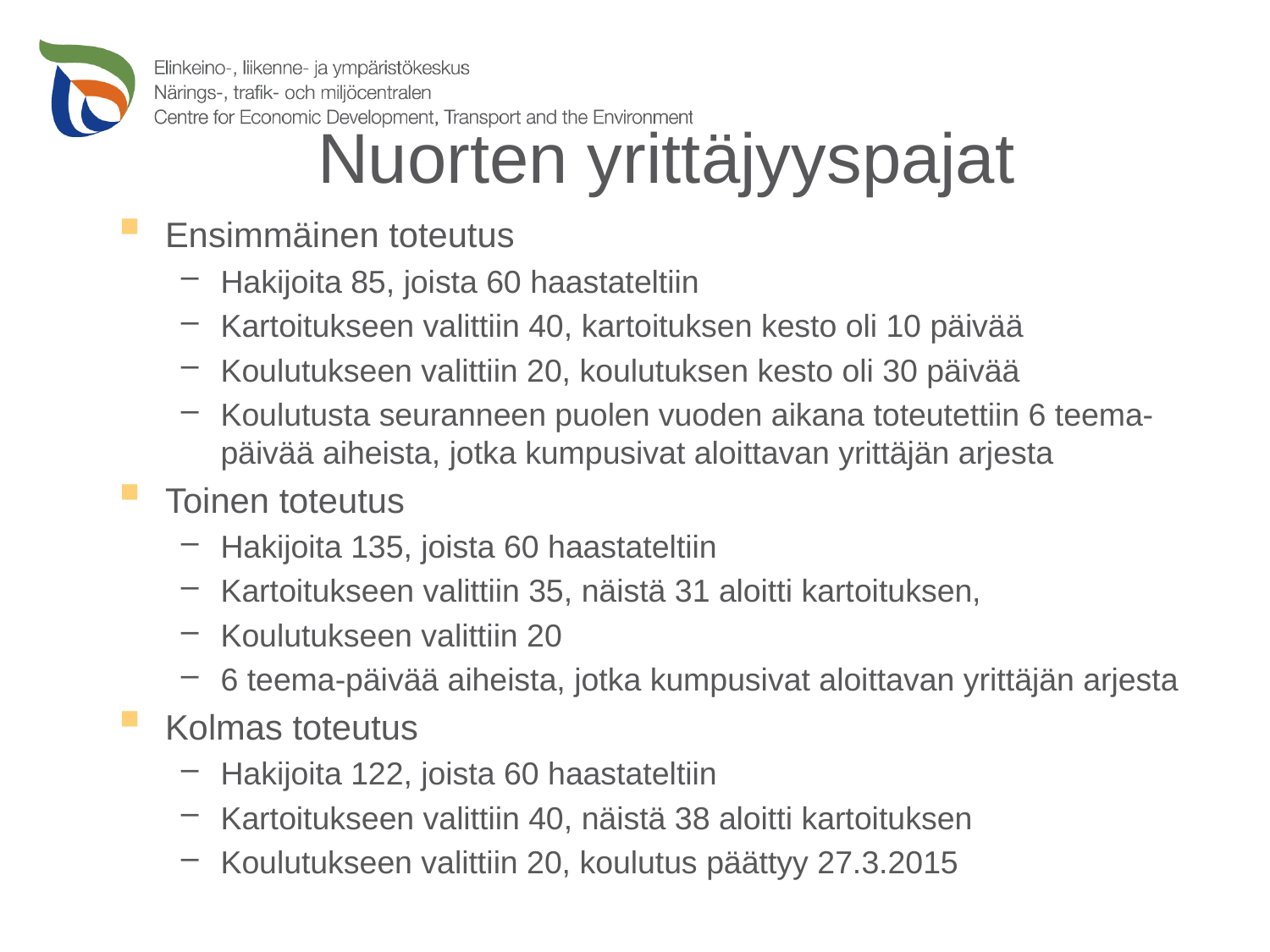

# Nuorten yrittäjyyspajat
Ensimmäinen toteutus
Hakijoita 85, joista 60 haastateltiin
Kartoitukseen valittiin 40, kartoituksen kesto oli 10 päivää
Koulutukseen valittiin 20, koulutuksen kesto oli 30 päivää
Koulutusta seuranneen puolen vuoden aikana toteutettiin 6 teema-päivää aiheista, jotka kumpusivat aloittavan yrittäjän arjesta
Toinen toteutus
Hakijoita 135, joista 60 haastateltiin
Kartoitukseen valittiin 35, näistä 31 aloitti kartoituksen,
Koulutukseen valittiin 20
6 teema-päivää aiheista, jotka kumpusivat aloittavan yrittäjän arjesta
Kolmas toteutus
Hakijoita 122, joista 60 haastateltiin
Kartoitukseen valittiin 40, näistä 38 aloitti kartoituksen
Koulutukseen valittiin 20, koulutus päättyy 27.3.2015